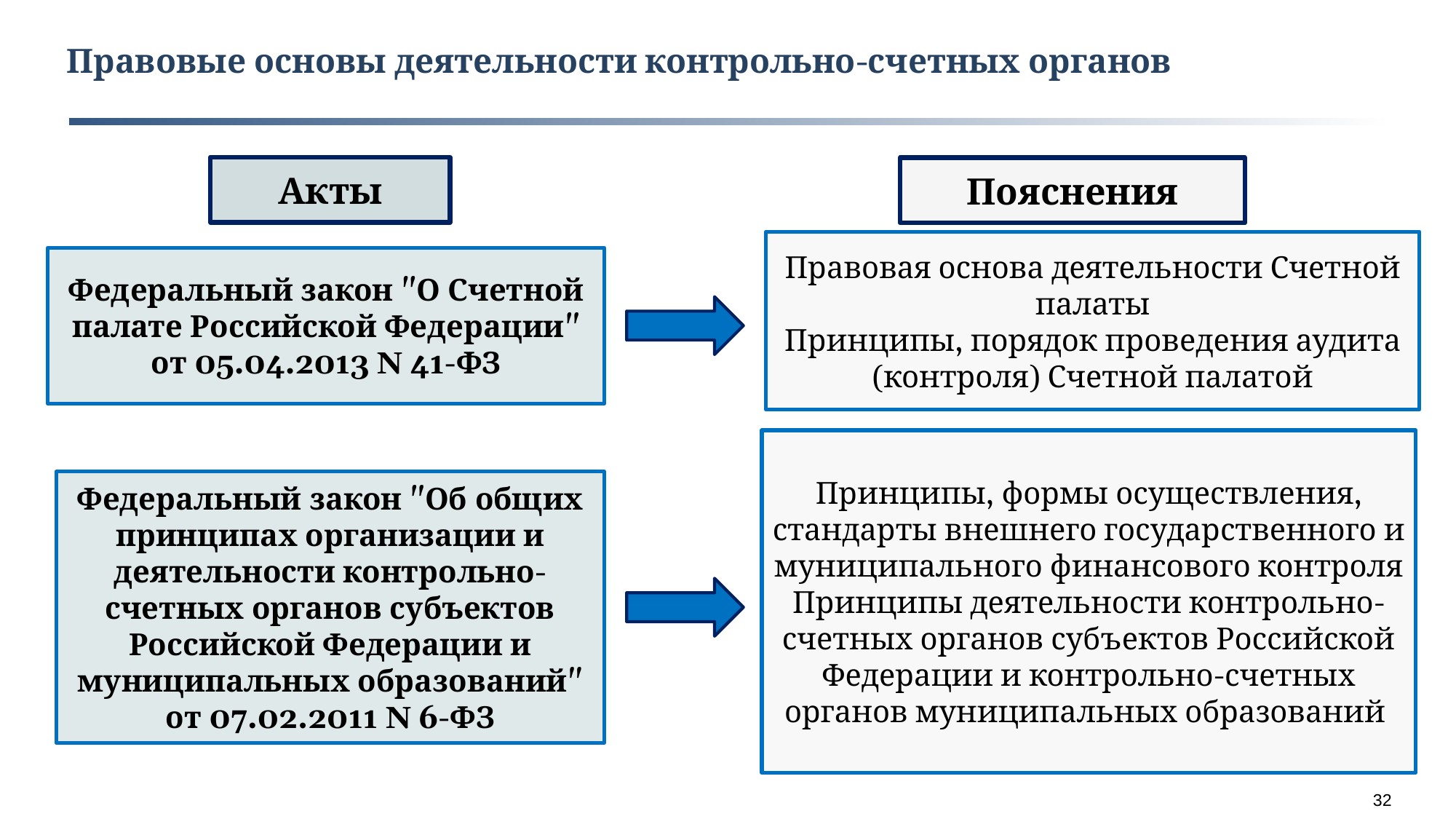

Правовые основы деятельности контрольно-счетных органов
Акты
Пояснения
Правовая основа деятельности Счетной палаты
Принципы, порядок проведения аудита (контроля) Счетной палатой
Федеральный закон "О Счетной палате Российской Федерации" от 05.04.2013 N 41-ФЗ

Принципы, формы осуществления, стандарты внешнего государственного и муниципального финансового контроля
Принципы деятельности контрольно-счетных органов субъектов Российской Федерации и контрольно-счетных органов муниципальных образований
Федеральный закон "Об общих принципах организации и деятельности контрольно-счетных органов субъектов Российской Федерации и муниципальных образований" от 07.02.2011 N 6-ФЗ